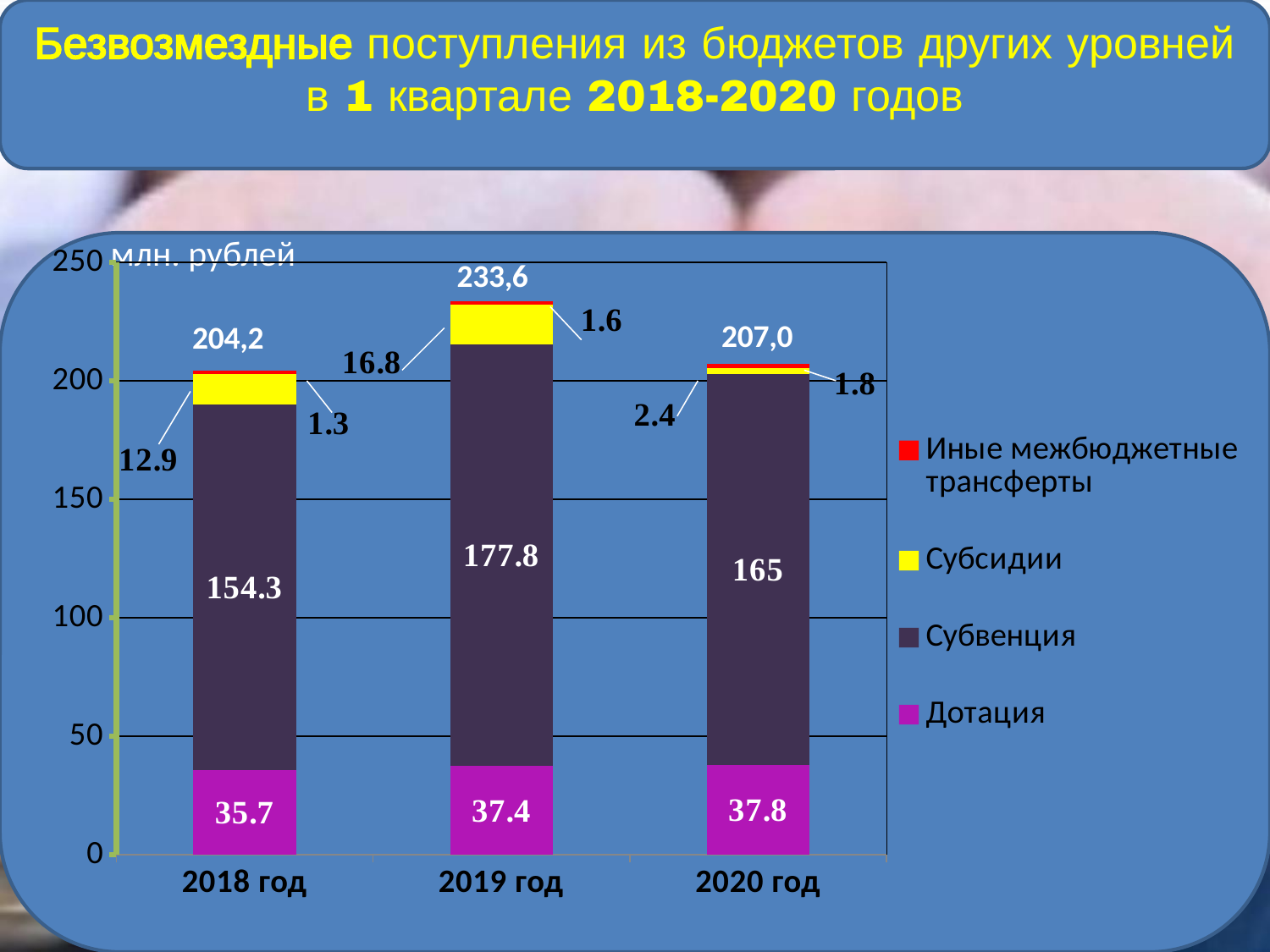

#
Безвозмездные поступления из бюджетов других уровней в 1 квартале 2018-2020 годов

### Chart

| Category | Дотация | Субвенция | Субсидии | Иные межбюджетные трансферты |
|---|---|---|---|---|
| 2018 год | 35.7 | 154.3 | 12.9 | 1.3 |
| 2019 год | 37.4 | 177.8 | 16.8 | 1.6 |
| 2020 год | 37.8 | 165.0 | 2.4 | 1.8 |
млн. рублей